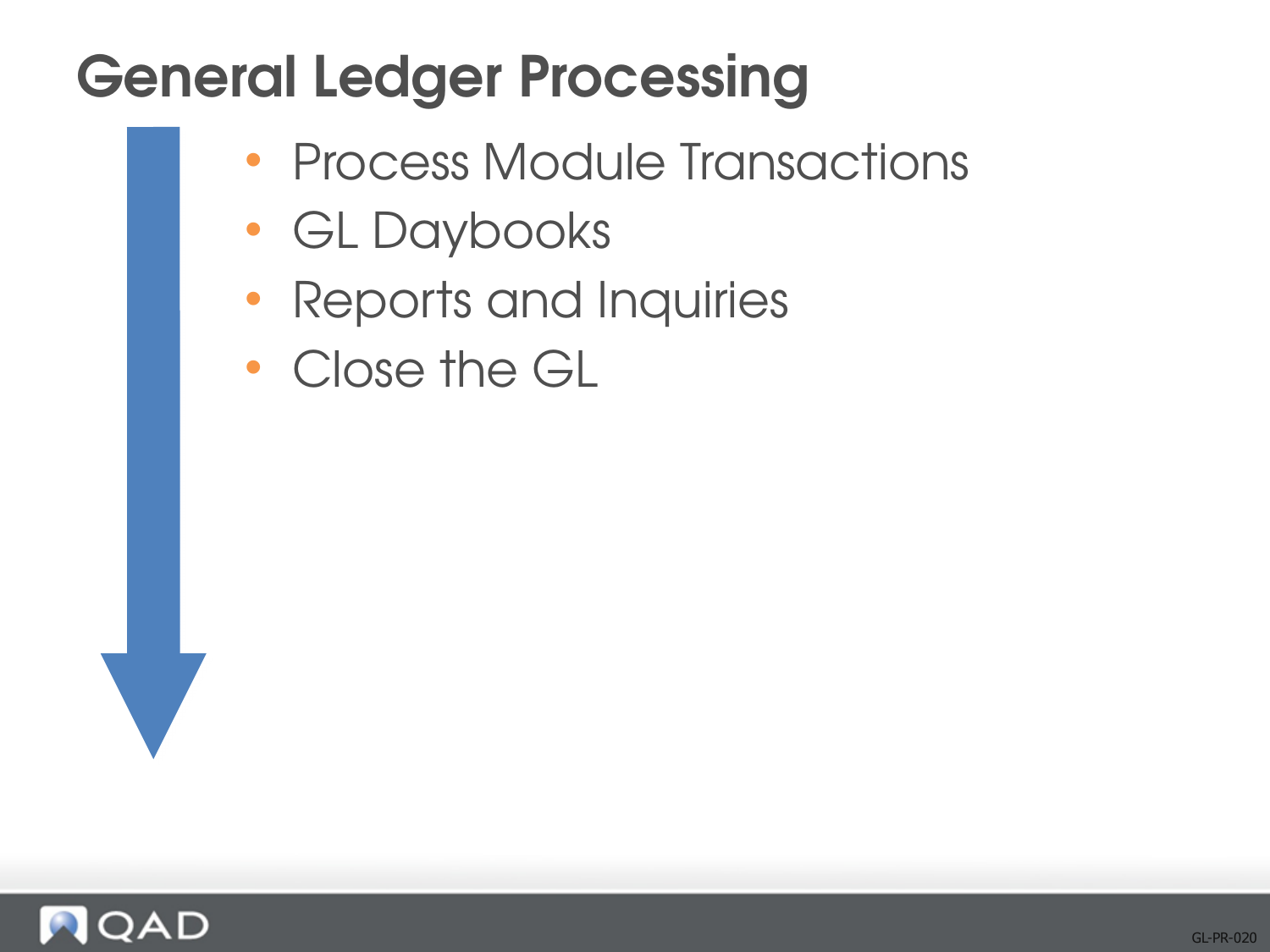

# General Ledger Processing
Process Module Transactions
GL Daybooks
Reports and Inquiries
Close the GL

GL-PR-020